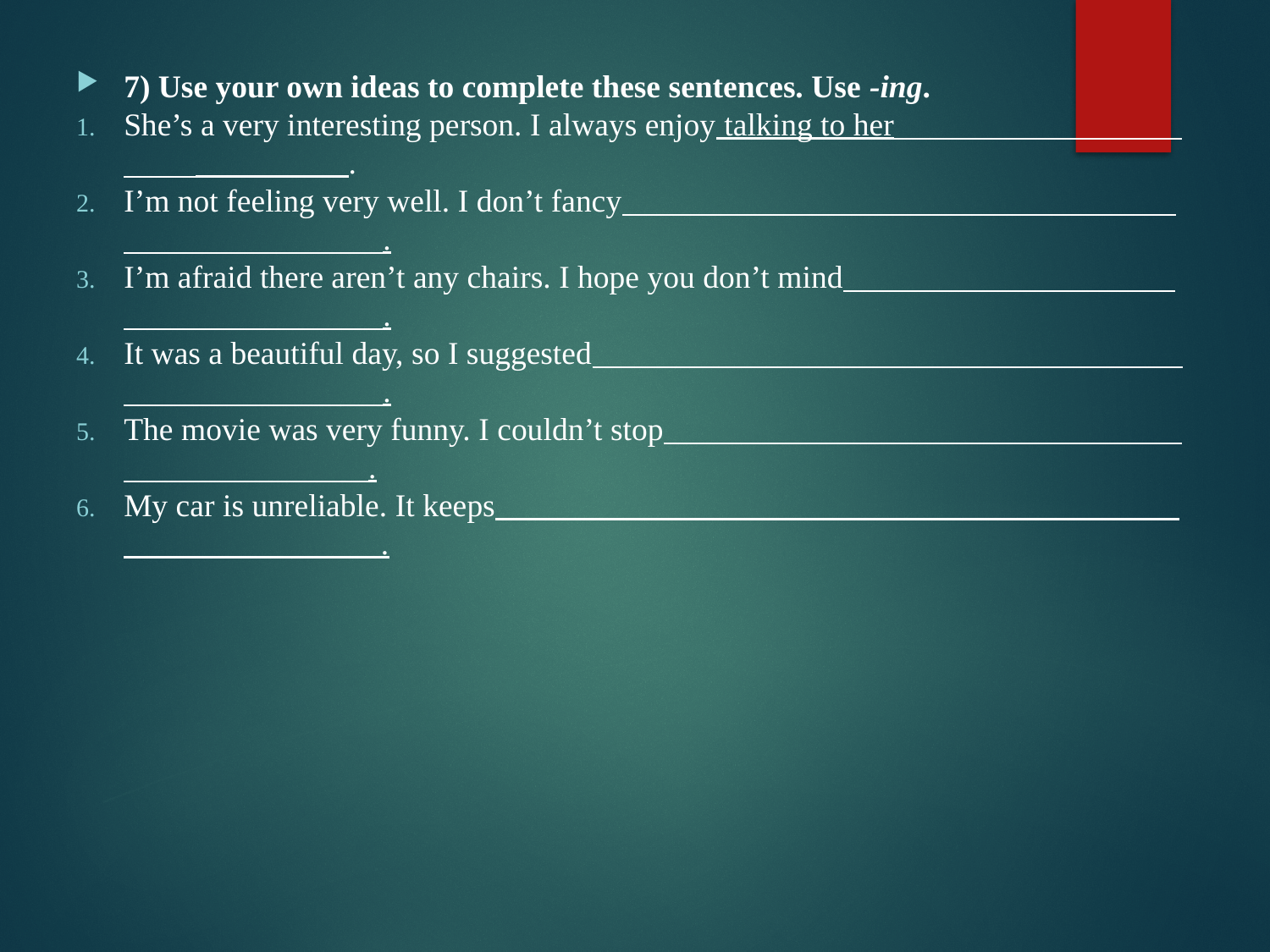

7) Use your own ideas to complete these sentences. Use -ing.
She’s a very interesting person. I always enjoy talking to her                                                                      .
I’m not feeling very well. I don’t fancy                                                                                                                  .
I’m afraid there aren’t any chairs. I hope you don’t mind                                                                                   .
It was a beautiful day, so I suggested                                                                                                                       .
The movie was very funny. I couldn’t stop                                                                                                           .
My car is unreliable. It keeps                                                                                                                      .